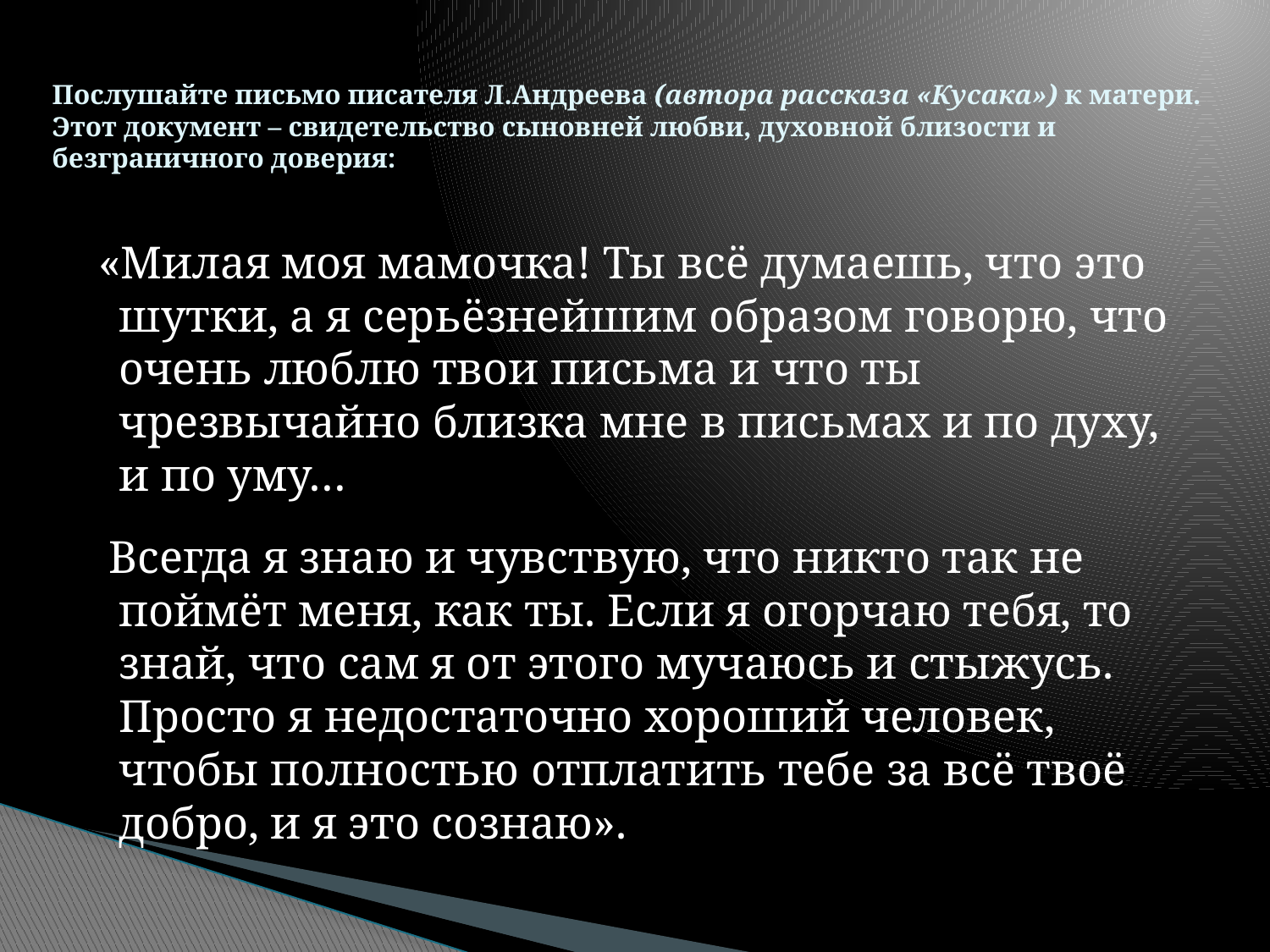

# Послушайте письмо писателя Л.Андреева (автора рассказа «Кусака») к матери. Этот документ – свидетельство сыновней любви, духовной близости и безграничного доверия:
 «Милая моя мамочка! Ты всё думаешь, что это шутки, а я серьёзнейшим образом говорю, что очень люблю твои письма и что ты чрезвычайно близка мне в письмах и по духу, и по уму…

  Всегда я знаю и чувствую, что никто так не поймёт меня, как ты. Если я огорчаю тебя, то знай, что сам я от этого мучаюсь и стыжусь. Просто я недостаточно хороший человек, чтобы полностью отплатить тебе за всё твоё добро, и я это сознаю».